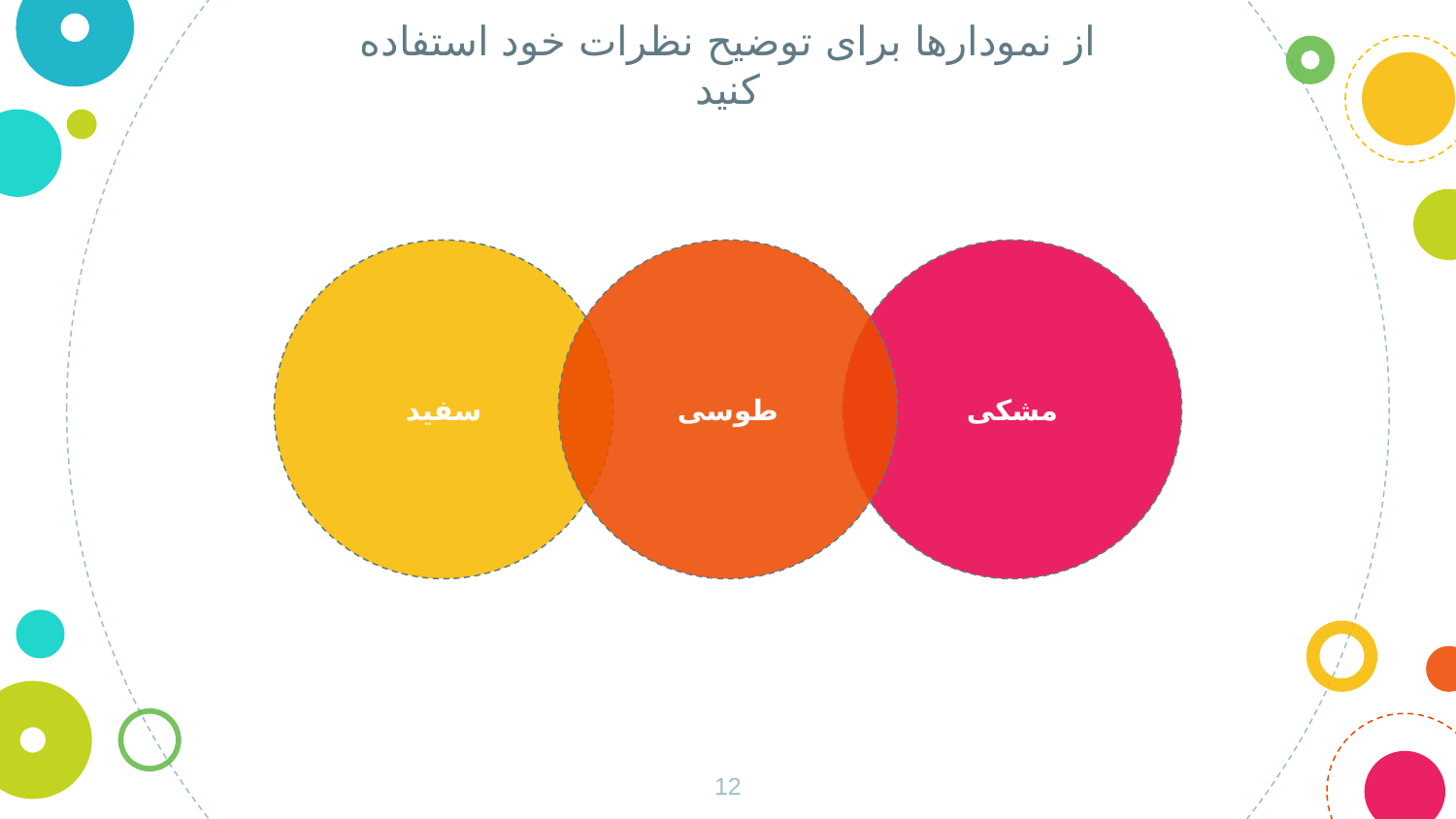

از نمودارها برای توضیح نظرات خود استفاده کنید
سفید
طوسی
مشکی
12